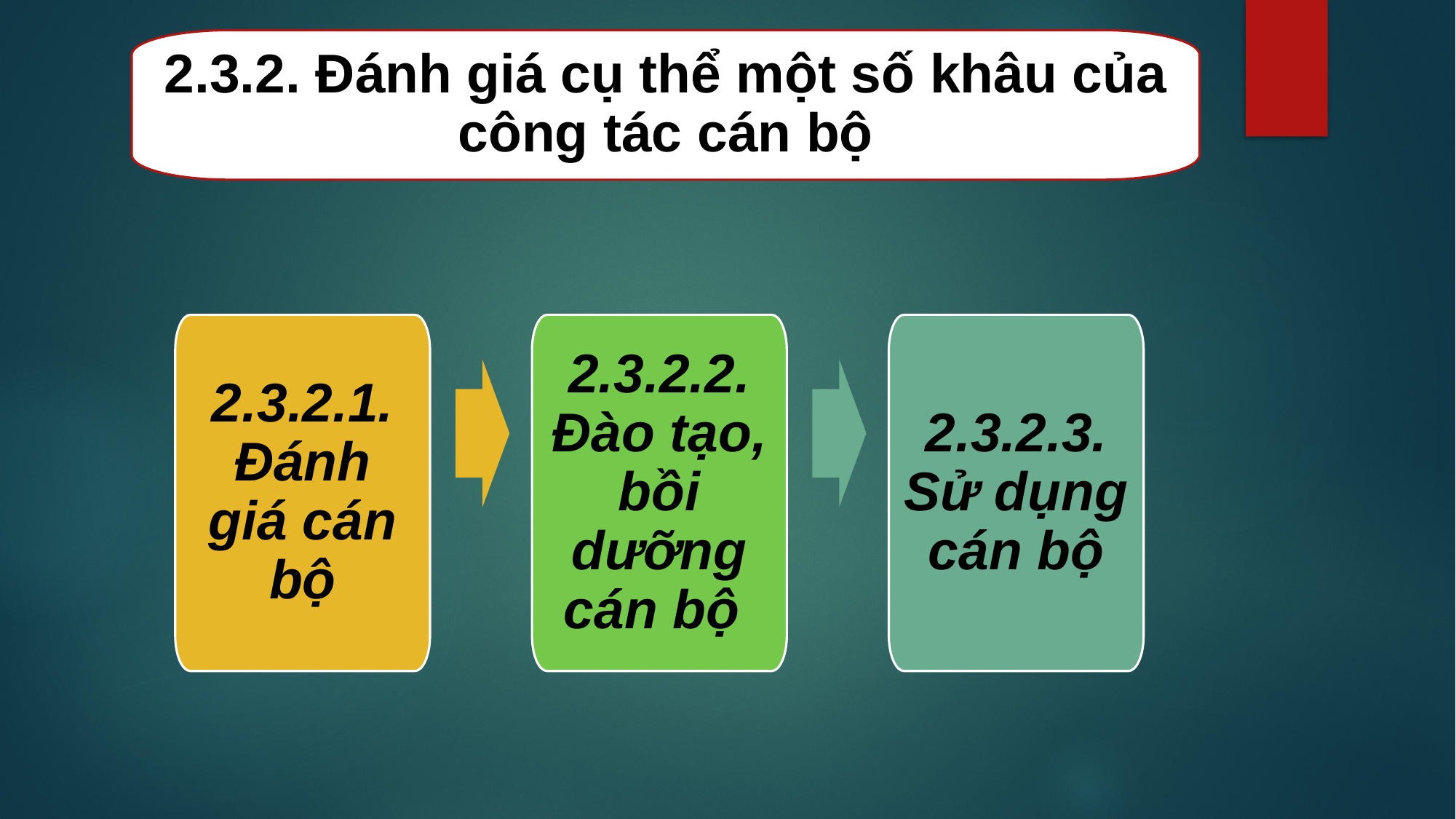

2.3.2. Đánh giá cụ thể một số khâu của công tác cán bộ
2.3.2.1. Đánh giá cán bộ
2.3.2.2. Đào tạo, bồi dưỡng cán bộ
2.3.2.3. Sử dụng cán bộ